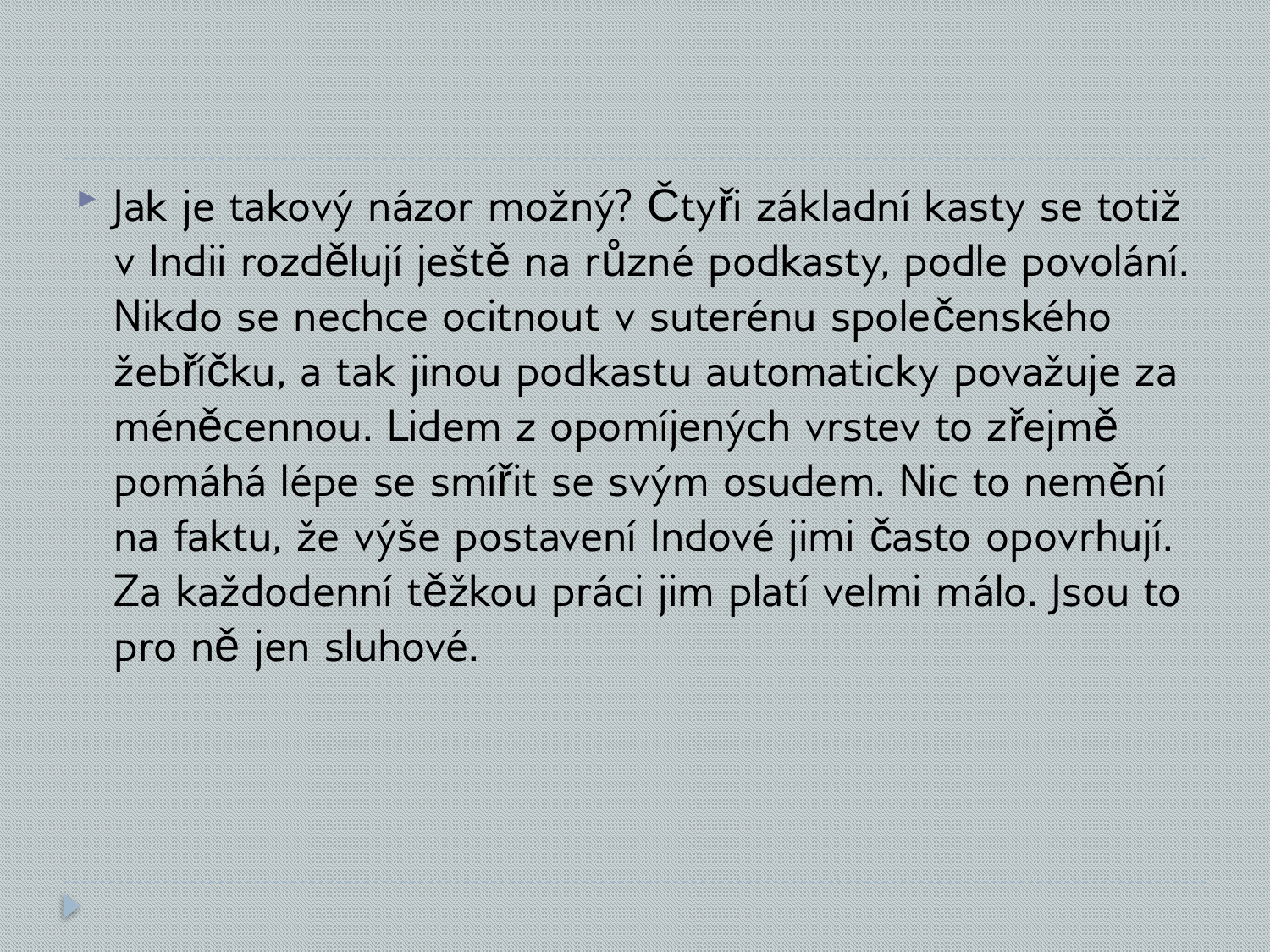

#
Jak je takový názor možný? Čtyři základní kasty se totiž v Indii rozdělují ještě na různé podkasty, podle povolání. Nikdo se nechce ocitnout v suterénu společenského žebříčku, a tak jinou podkastu automaticky považuje za méněcennou. Lidem z opomíjených vrstev to zřejmě pomáhá lépe se smířit se svým osudem. Nic to nemění na faktu, že výše postavení Indové jimi často opovrhují. Za každodenní těžkou práci jim platí velmi málo. Jsou to pro ně jen sluhové.